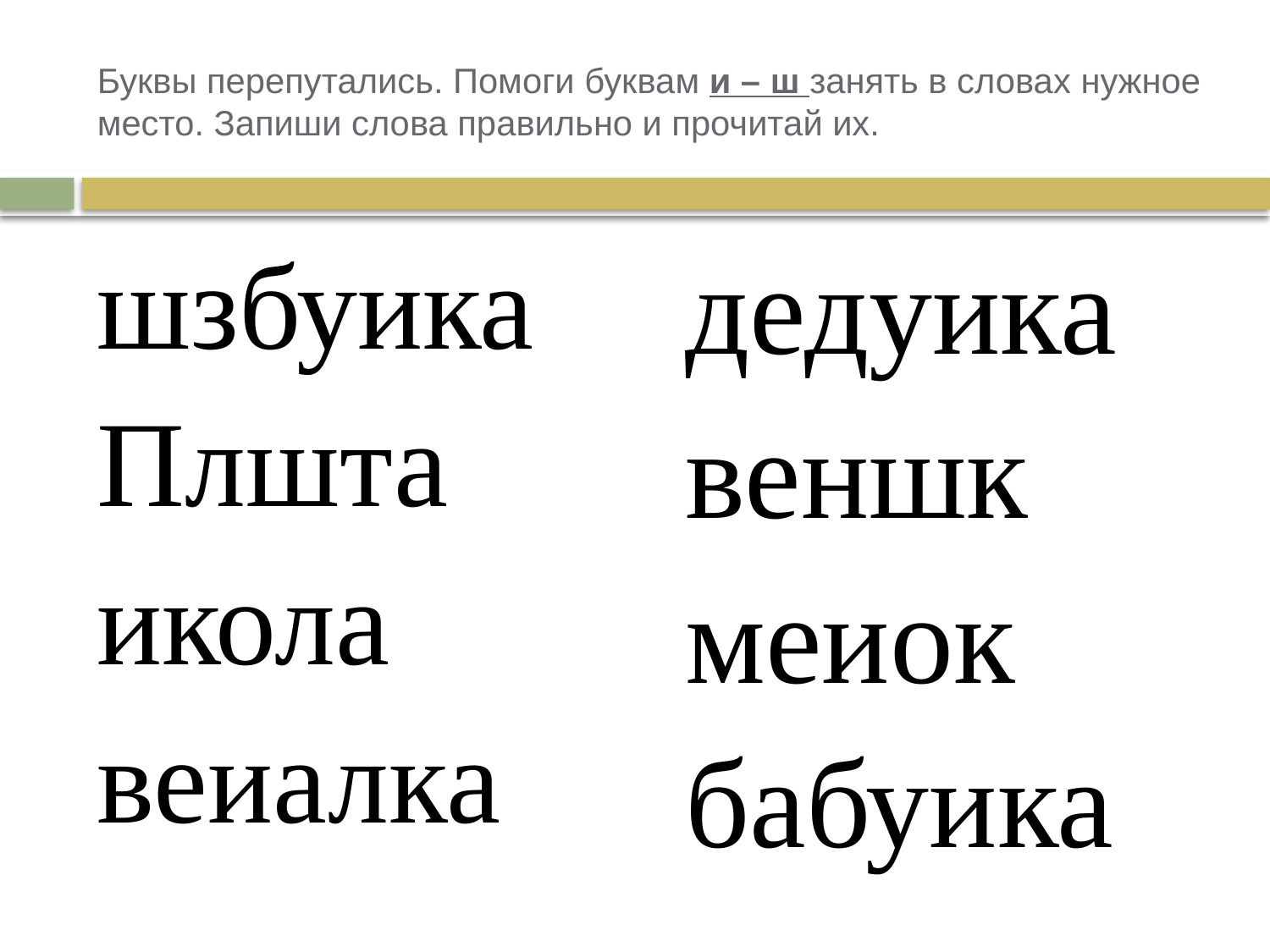

# Буквы перепутались. Помоги буквам и – ш занять в словах нужное место. Запиши слова правильно и прочитай их.
шзбуика
Плшта
икола
веиалка

дедуика
веншк
меиок
бабуика